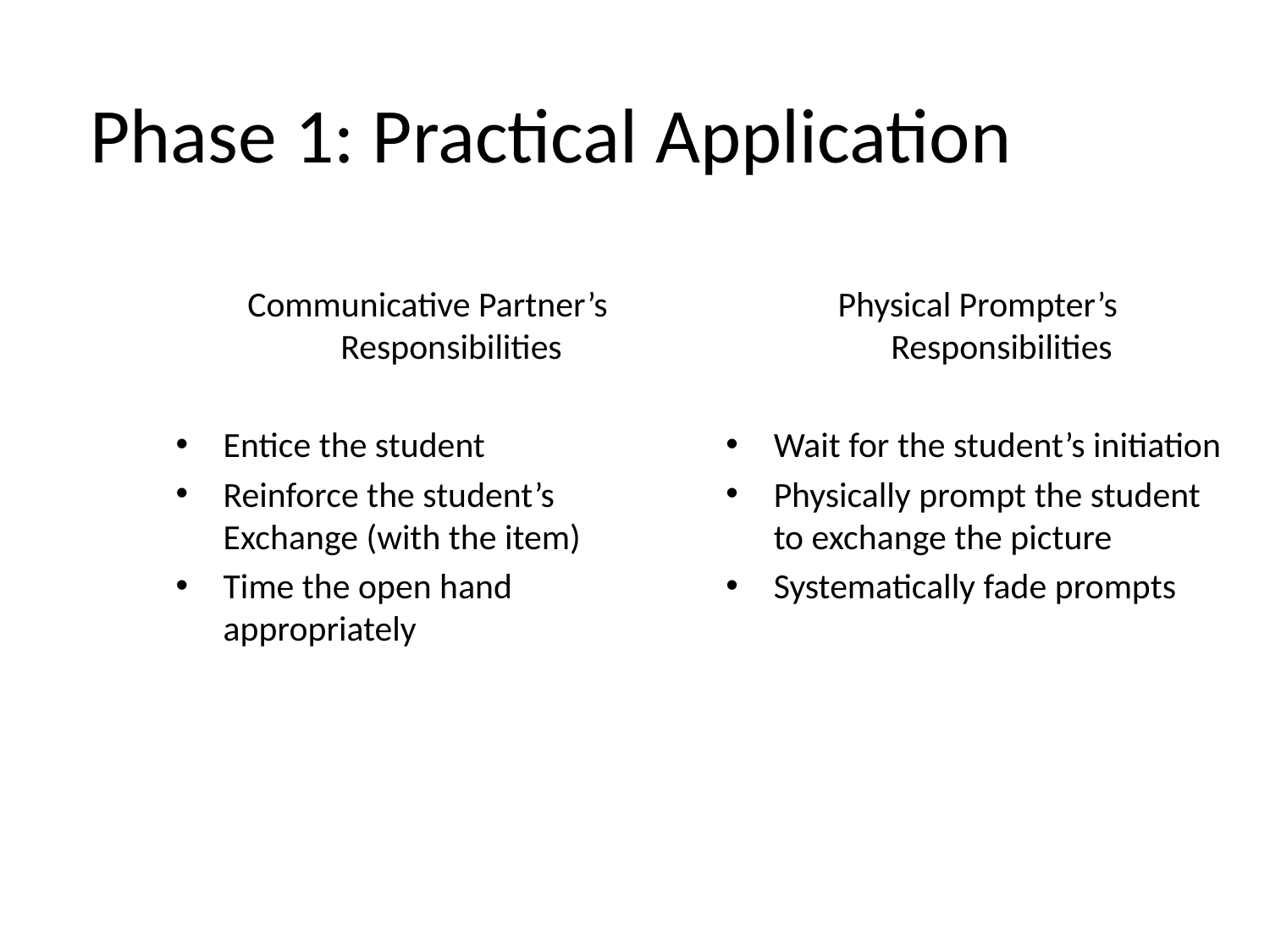

# Phase 1: Practical Application
Communicative Partner’s Responsibilities

Entice the student
Reinforce the student’s Exchange (with the item)
Time the open hand appropriately
Physical Prompter’s Responsibilities

Wait for the student’s initiation
Physically prompt the student to exchange the picture
Systematically fade prompts